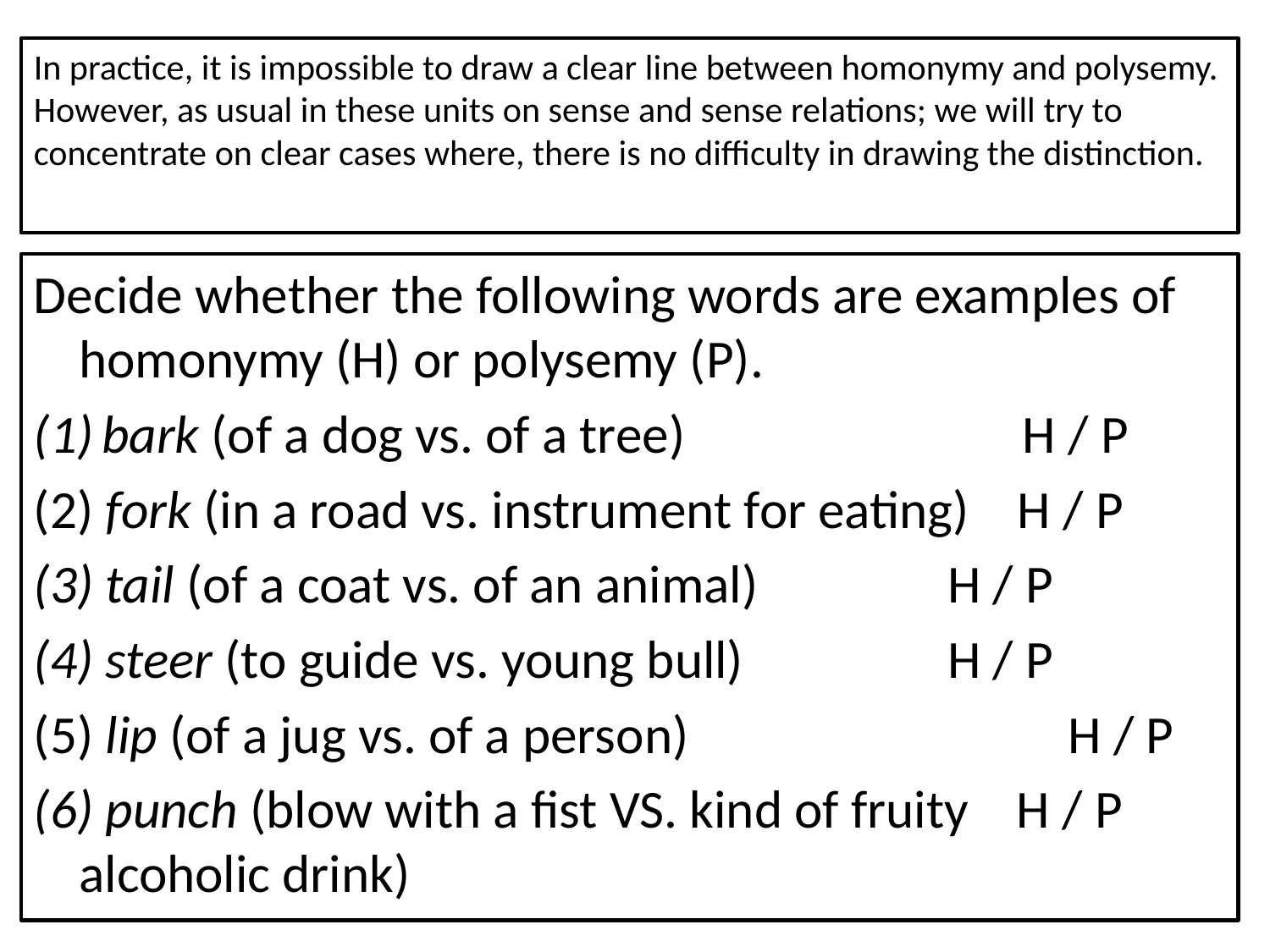

# In practice, it is impossible to draw a clear line between homonymy and polysemy. However, as usual in these units on sense and sense relations; we will try to concentrate on clear cases where, there is no difficulty in drawing the distinction.
Decide whether the following words are examples of homonymy (H) or polysemy (P).
bark (of a dog vs. of a tree)                            H / P
(2) fork (in a road vs. instrument for eating)    H / P
(3) tail (of a coat vs. of an animal)	            H / P
(4) steer (to guide vs. young bull) 	            H / P
(5) lip (of a jug vs. of a person) 	                      H / P
(6) punch (blow with a fist VS. kind of fruity    H / P alcoholic drink)